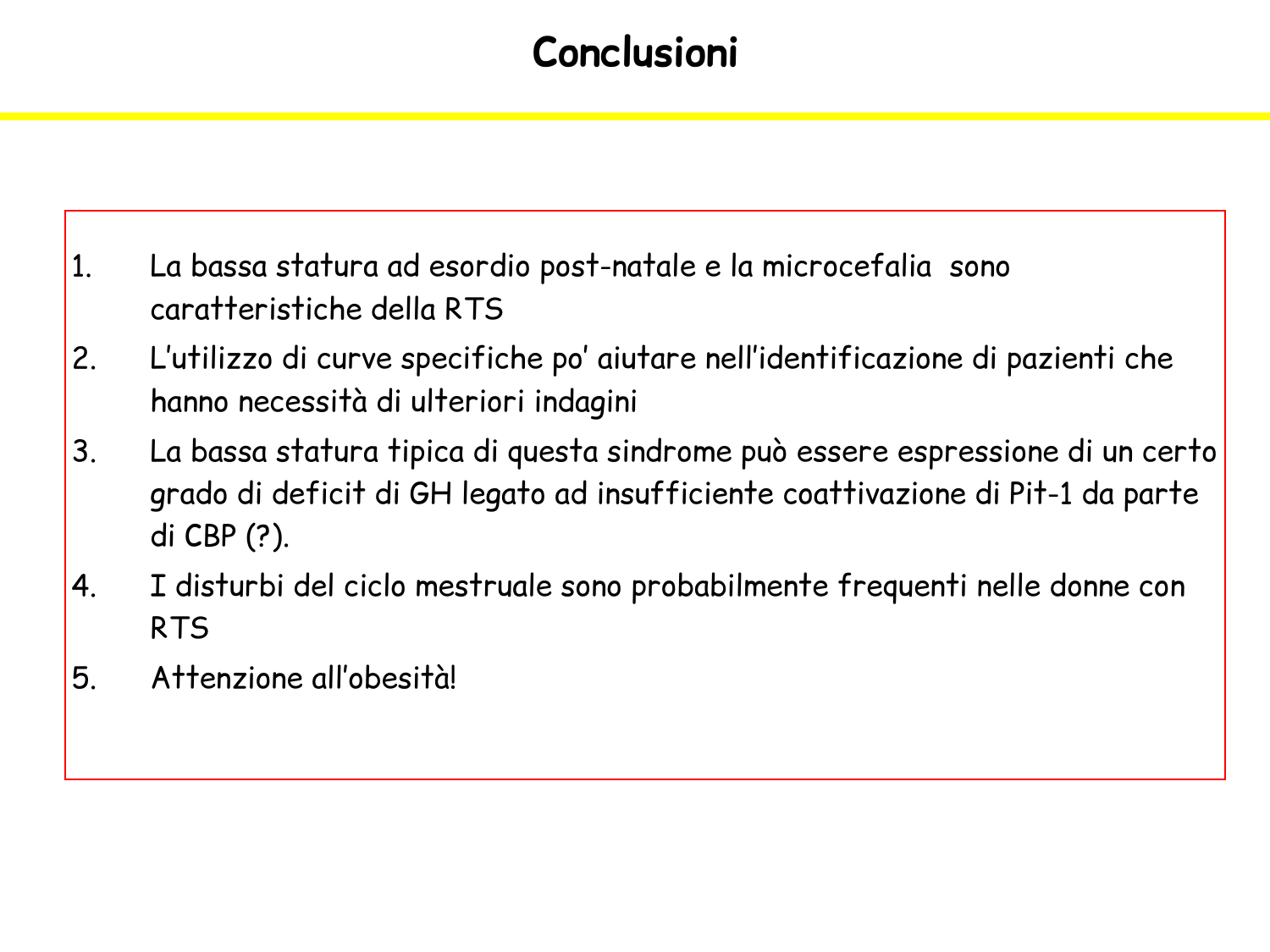

Conclusioni

La bassa statura ad esordio post-natale e la microcefalia  sono caratteristiche della RTS
L’utilizzo di curve specifiche po’ aiutare nell’identificazione di pazienti che hanno necessità di ulteriori indagini
La bassa statura tipica di questa sindrome può essere espressione di un certo grado di deficit di GH legato ad insufficiente coattivazione di Pit-1 da parte di CBP (?).
I disturbi del ciclo mestruale sono probabilmente frequenti nelle donne con RTS
Attenzione all’obesità!